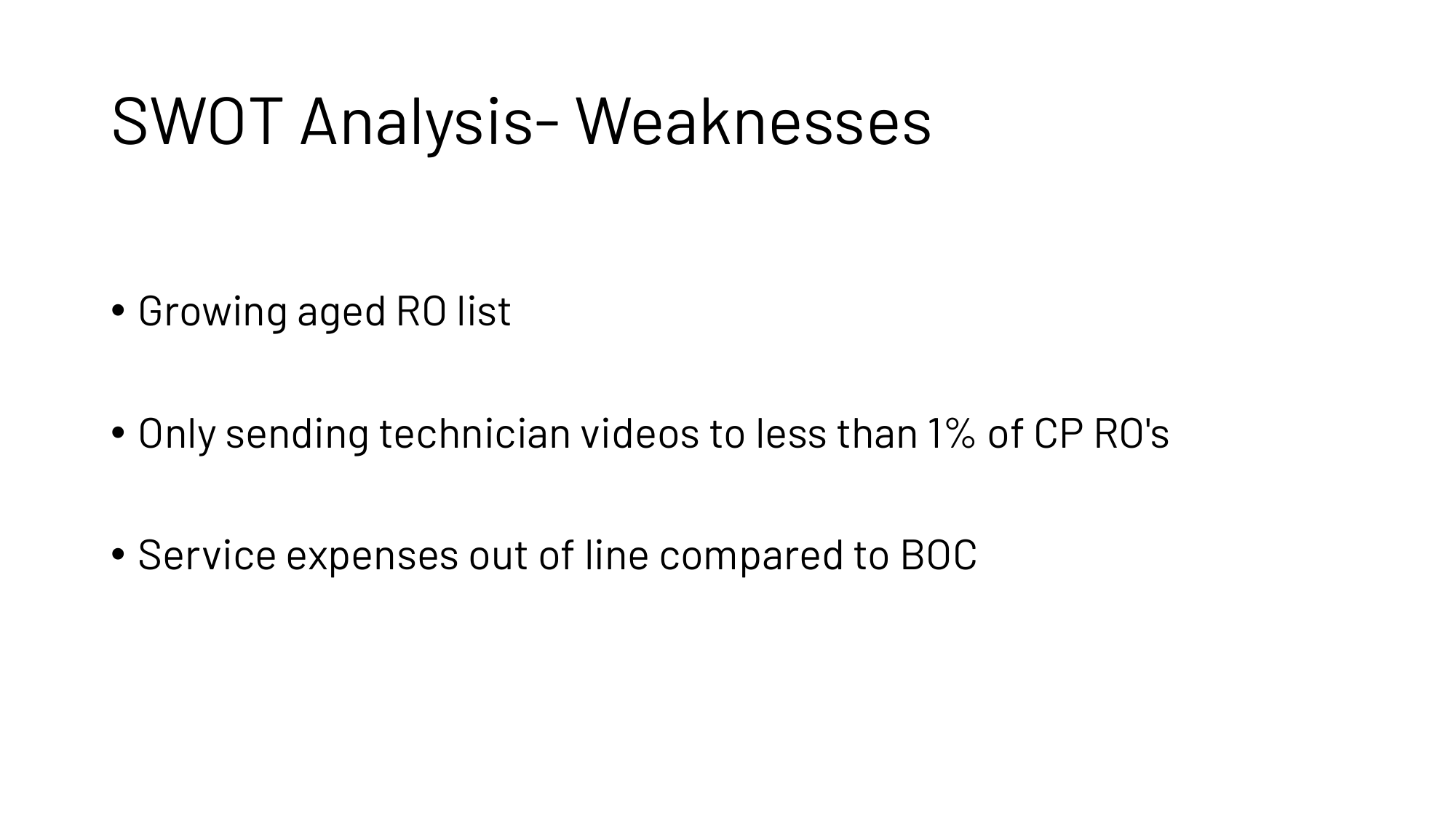

# SWOT Analysis- Weaknesses

Growing aged RO list

Only sending technician videos to less than 1% of CP RO's

Service expenses out of line compared to BOC